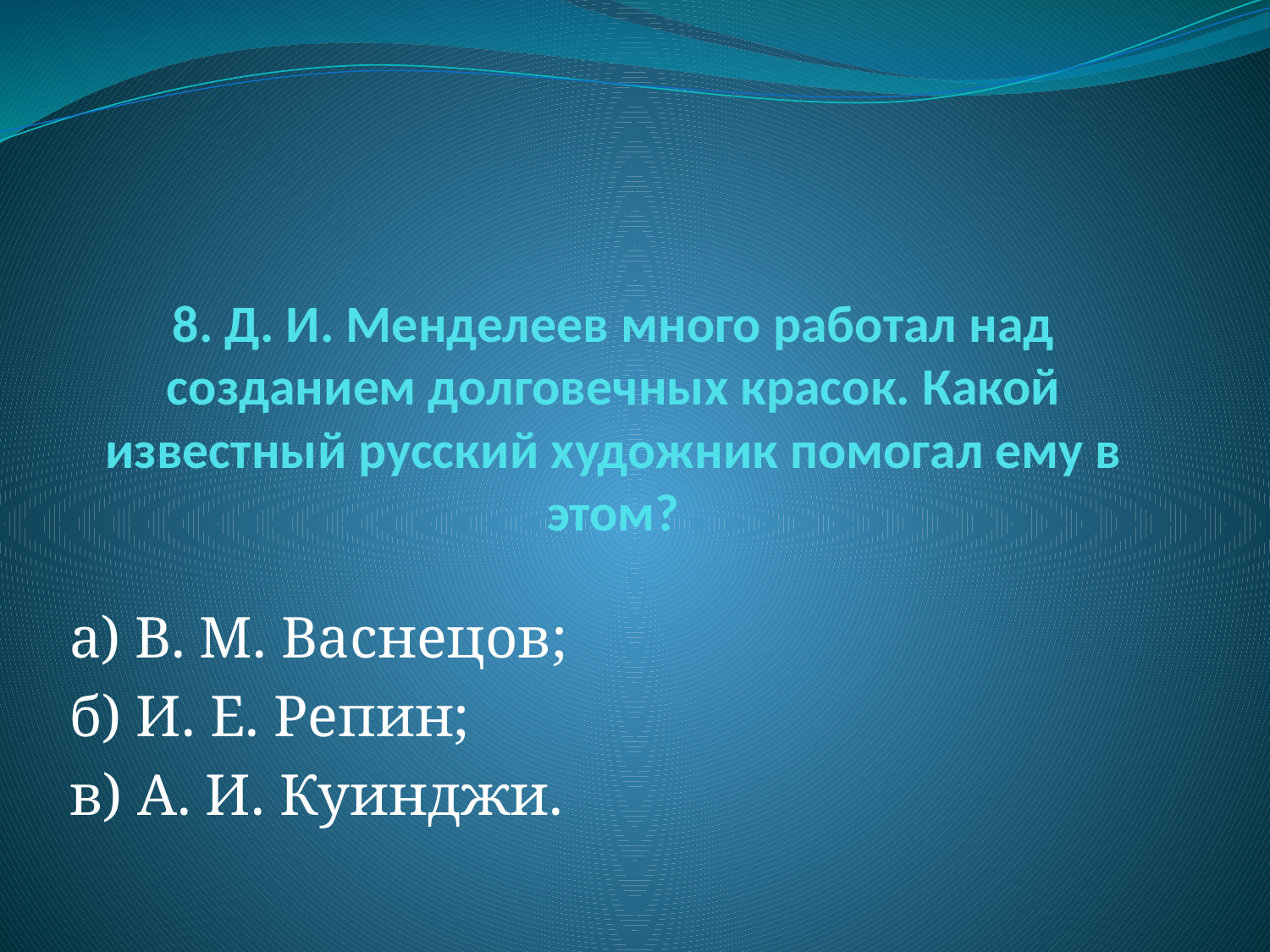

# 8. Д. И. Менделеев много работал над созданием долговечных красок. Какой известный русский художник помогал ему в этом?
а) В. М. Васнецов;
б) И. Е. Репин;
в) А. И. Куинджи.